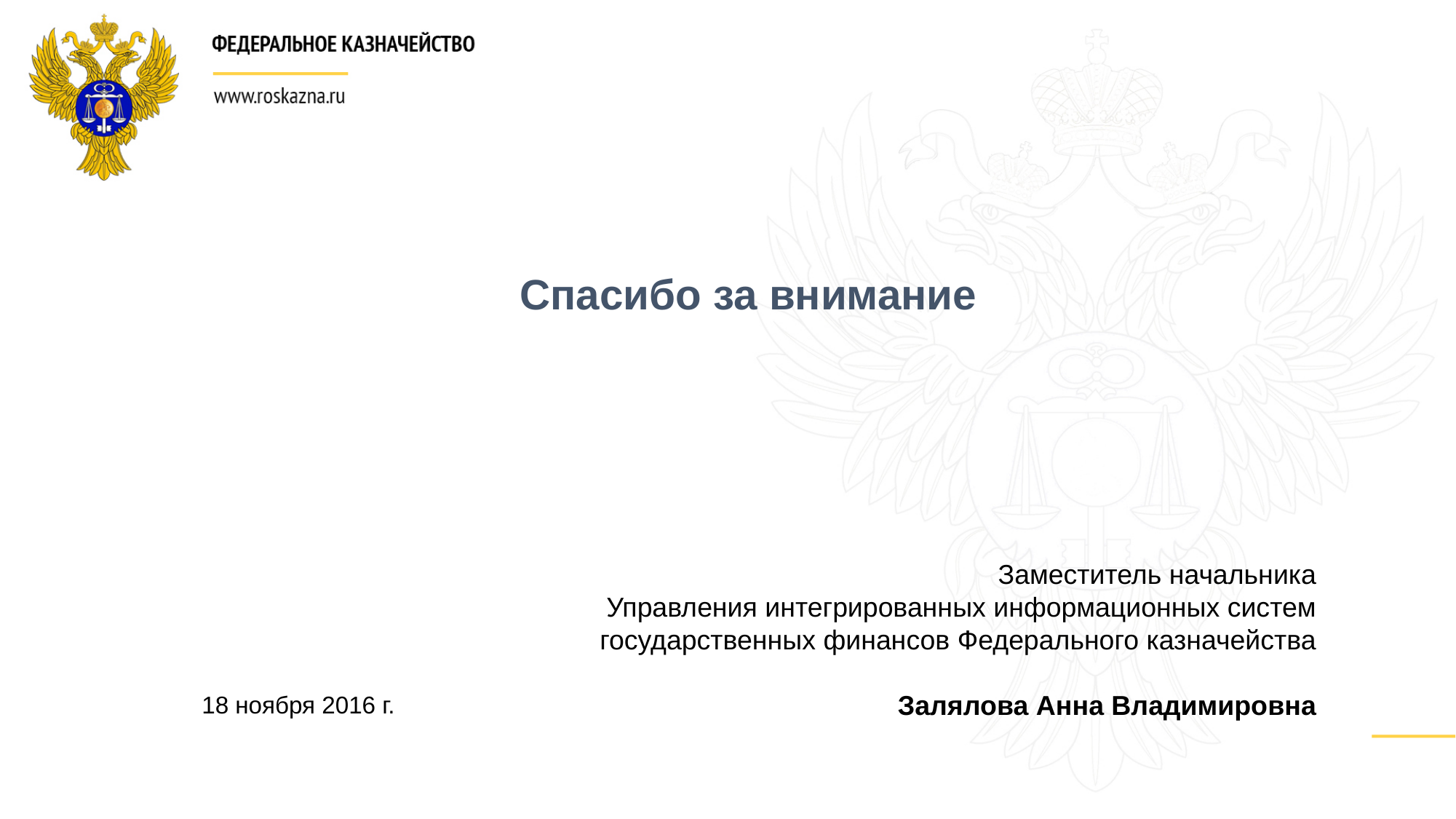

Спасибо за внимание
Заместитель начальника
Управления интегрированных информационных систем государственных финансов Федерального казначейства

Залялова Анна Владимировна
18 ноября 2016 г.